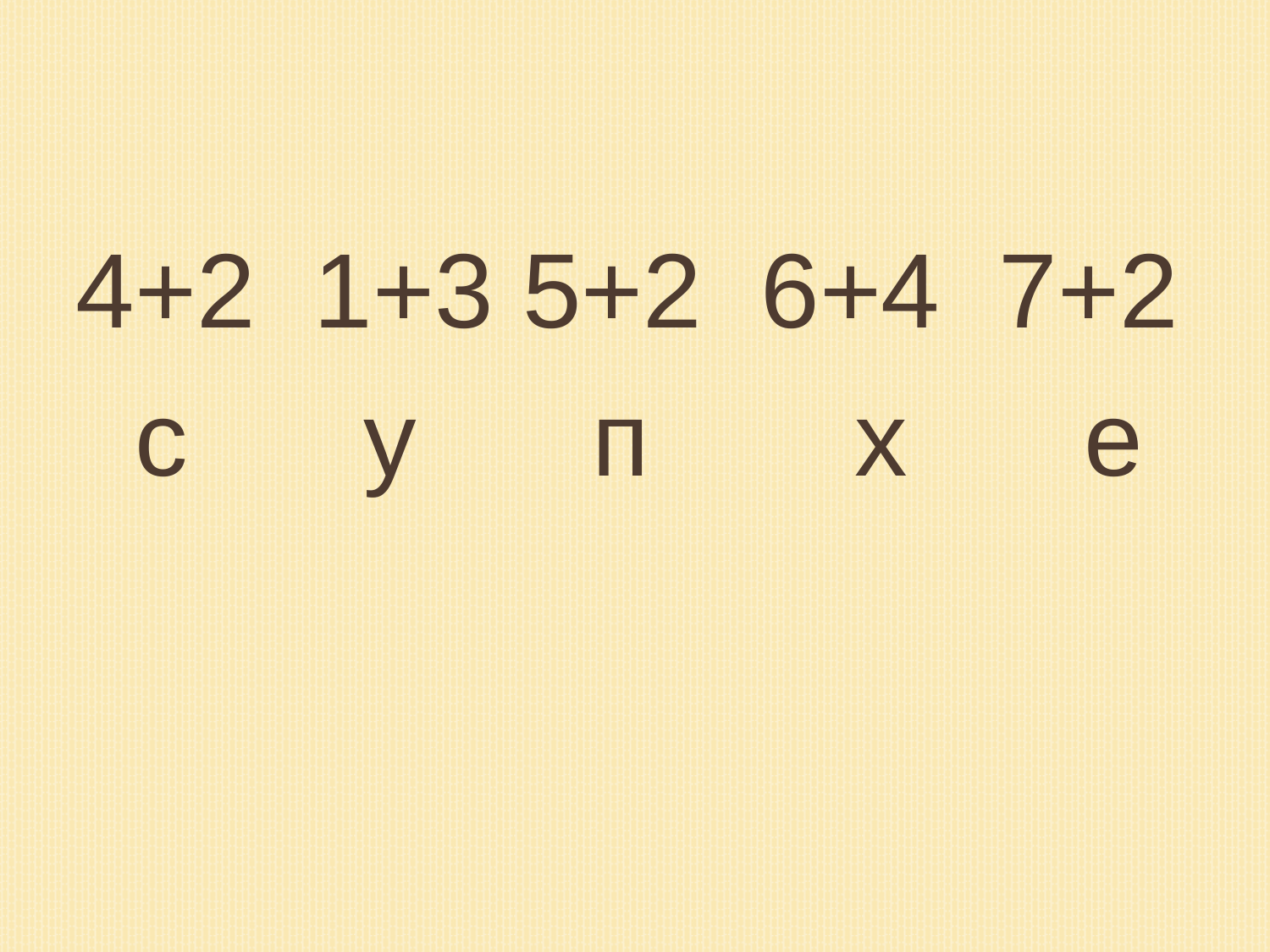

4+2  1+3 5+2  6+4  7+2
  с      у      п       х      е